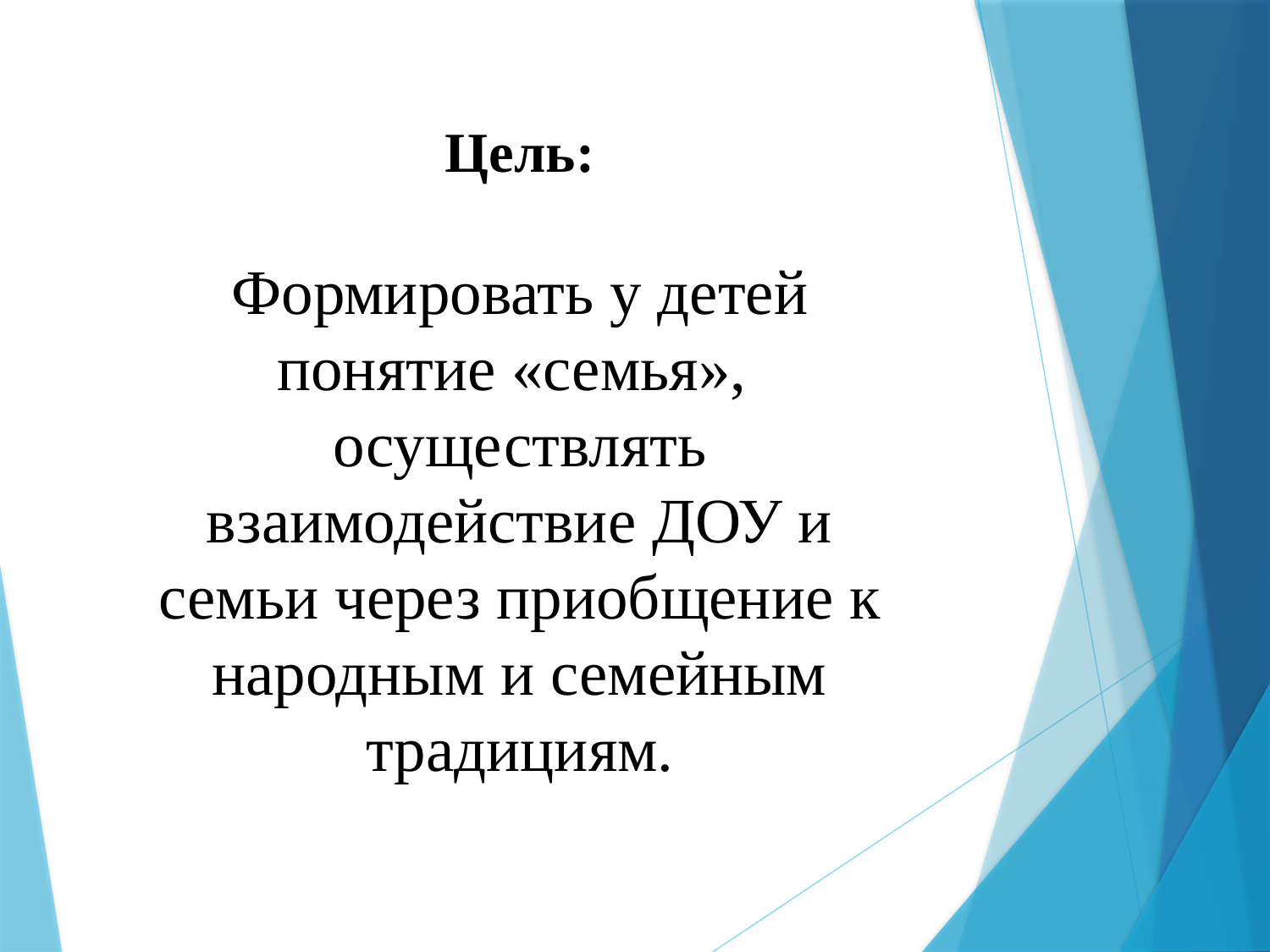

Цель:

Формировать у детей понятие «семья»,
осуществлять взаимодействие ДОУ и семьи через приобщение к народным и семейным традициям.